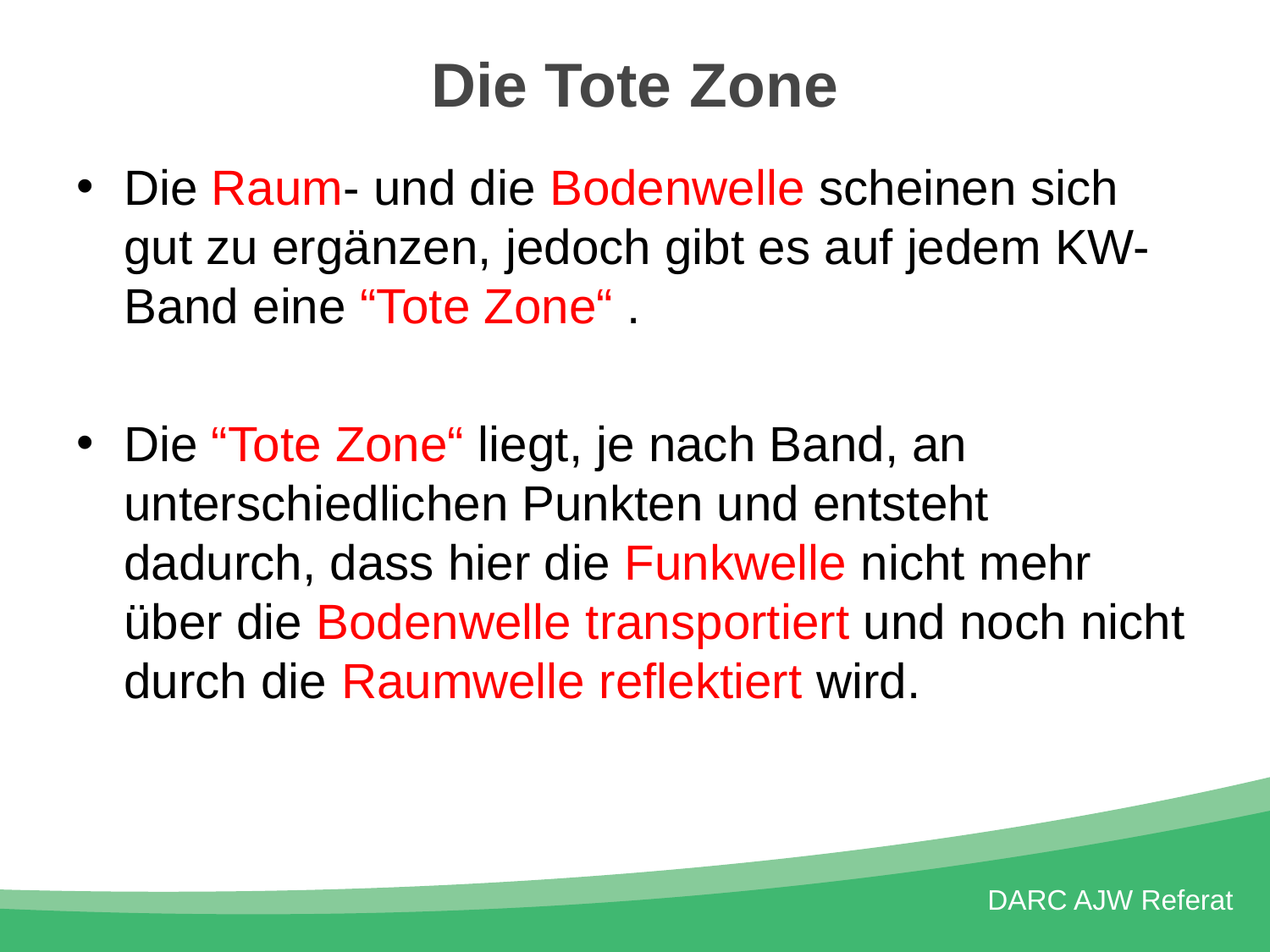

# Die Tote Zone
Die Raum- und die Bodenwelle scheinen sich gut zu ergänzen, jedoch gibt es auf jedem KW-Band eine “Tote Zone“ .

Die “Tote Zone“ liegt, je nach Band, an unterschiedlichen Punkten und entsteht dadurch, dass hier die Funkwelle nicht mehr über die Bodenwelle transportiert und noch nicht durch die Raumwelle reflektiert wird.